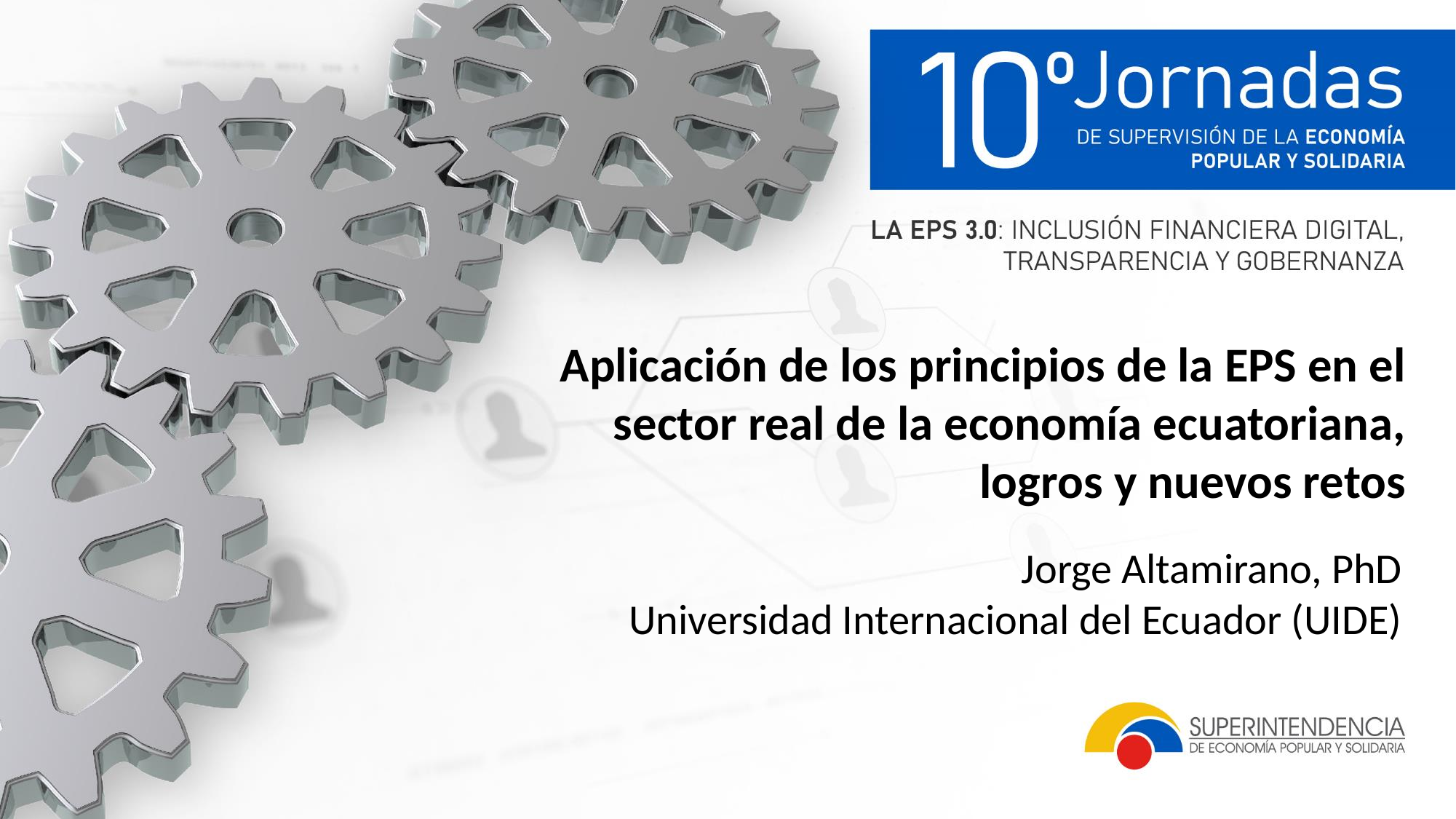

Aplicación de los principios de la EPS en el sector real de la economía ecuatoriana, logros y nuevos retos
Jorge Altamirano, PhD
Universidad Internacional del Ecuador (UIDE)